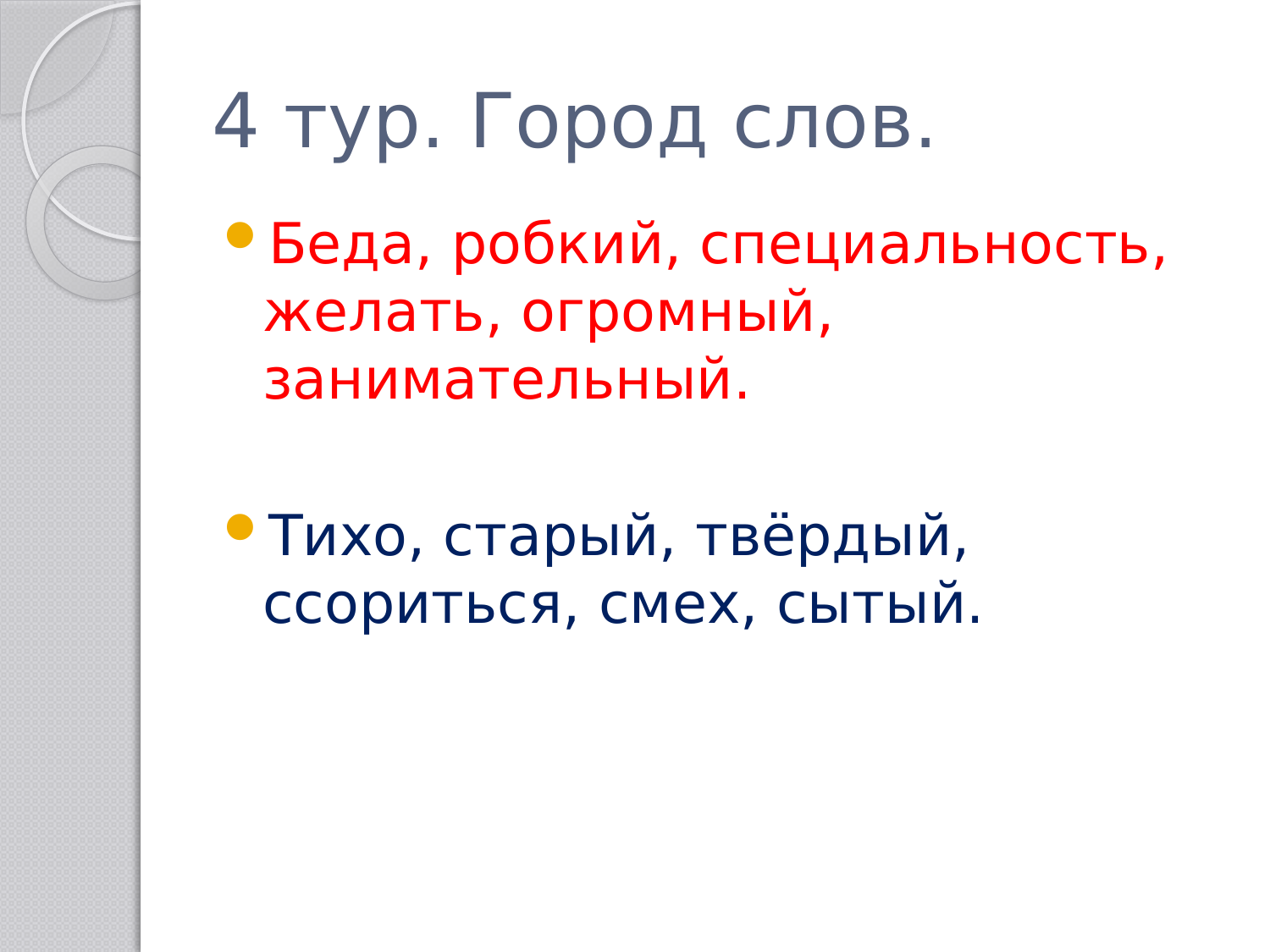

# 4 тур. Город слов.
Беда, робкий, специальность, желать, огромный, занимательный.

Тихо, старый, твёрдый, ссориться, смех, сытый.